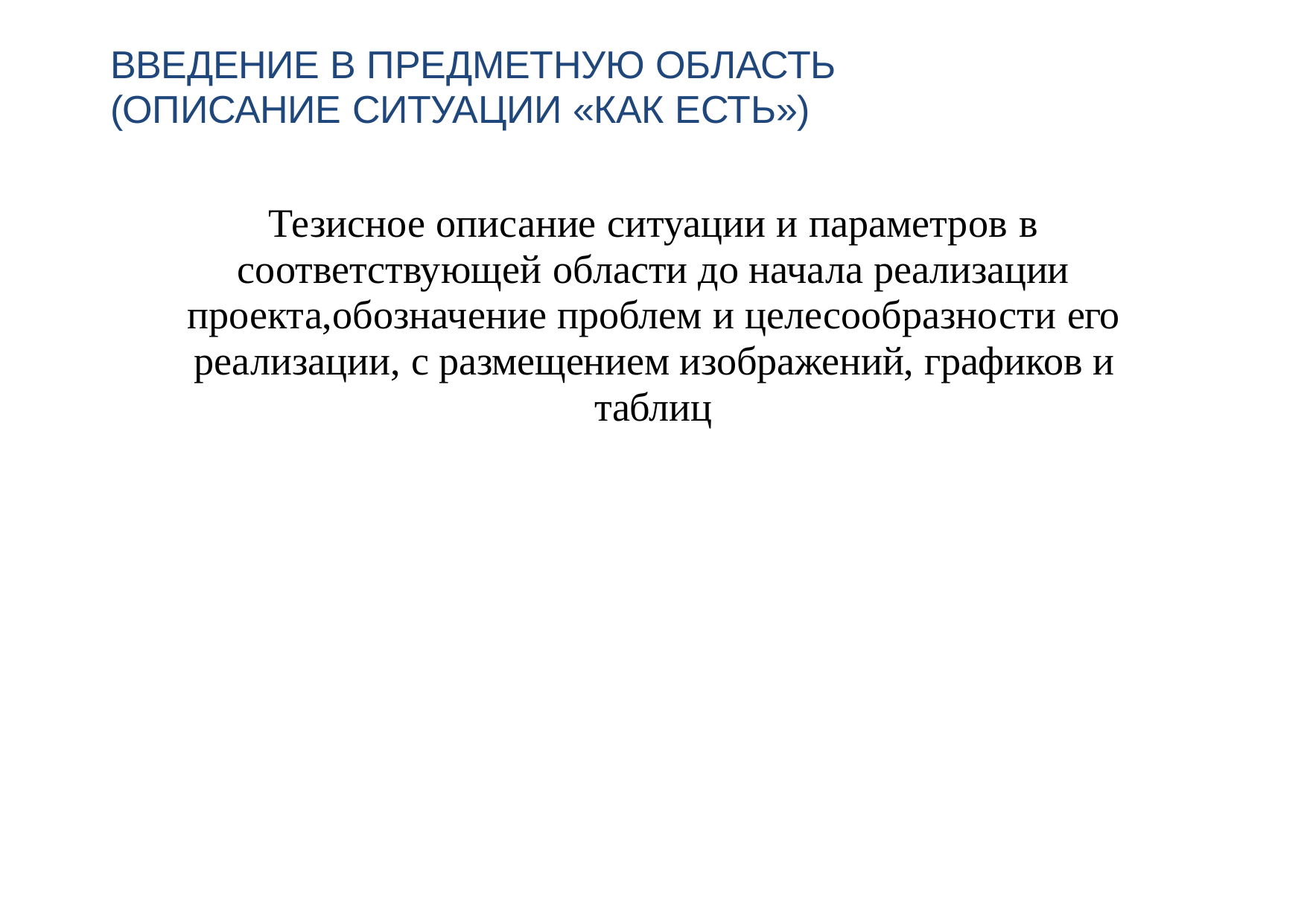

# ВВЕДЕНИЕ В ПРЕДМЕТНУЮ ОБЛАСТЬ (ОПИСАНИЕ СИТУАЦИИ «КАК ЕСТЬ»)
Тезисное описание ситуации и параметров в
соответствующей области до начала реализации проекта,обозначение проблем и целесообразности его реализации, с размещением изображений, графиков и таблиц